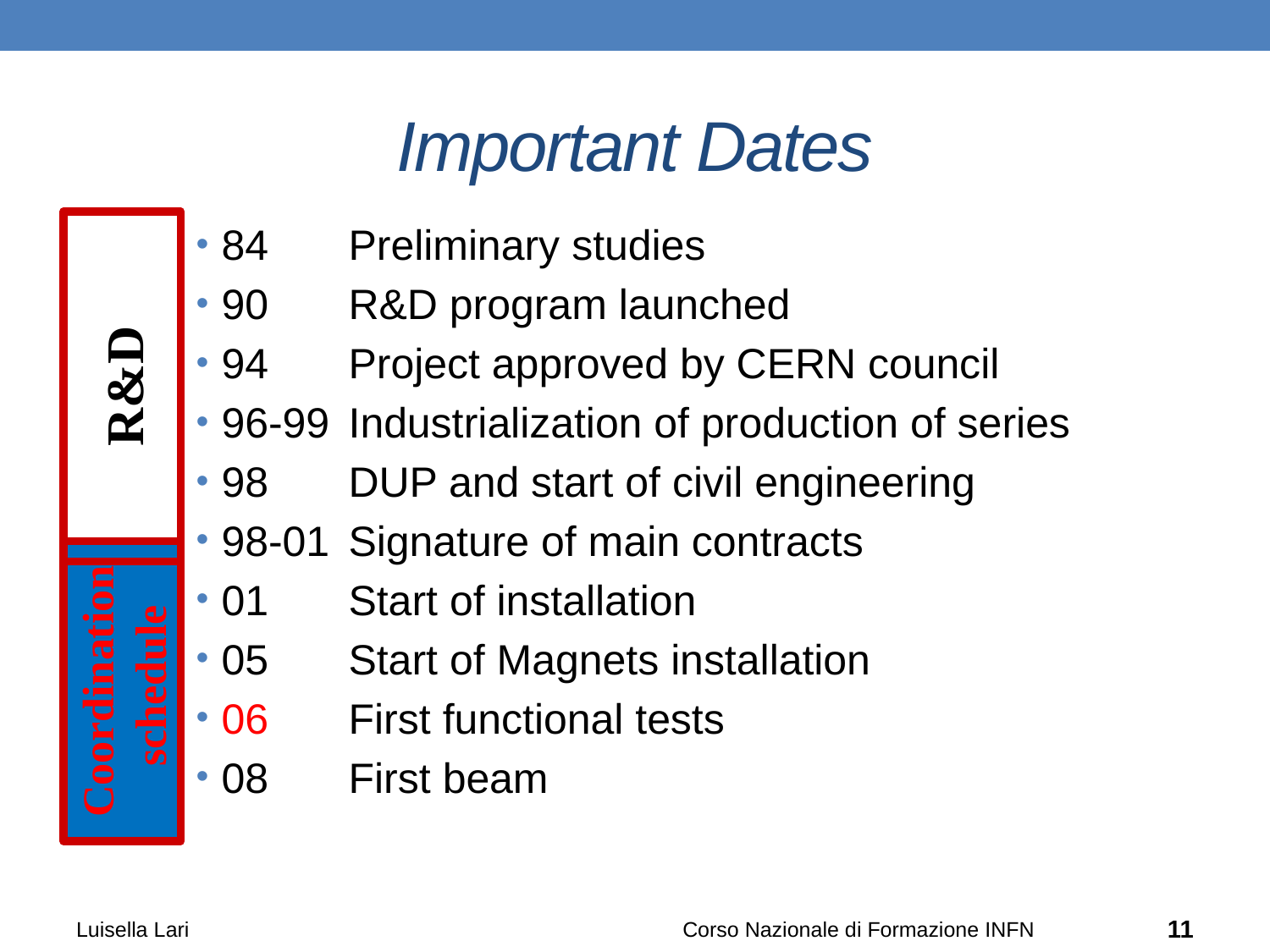

# Important Dates
R&D
84	Preliminary studies
90	R&D program launched
94	Project approved by CERN council
96-99	Industrialization of production of series
98	DUP and start of civil engineering
98-01	Signature of main contracts
01	Start of installation
05	Start of Magnets installation
06	First functional tests
08	First beam

Coordination
 schedule
Luisella Lari
Corso Nazionale di Formazione INFN
11